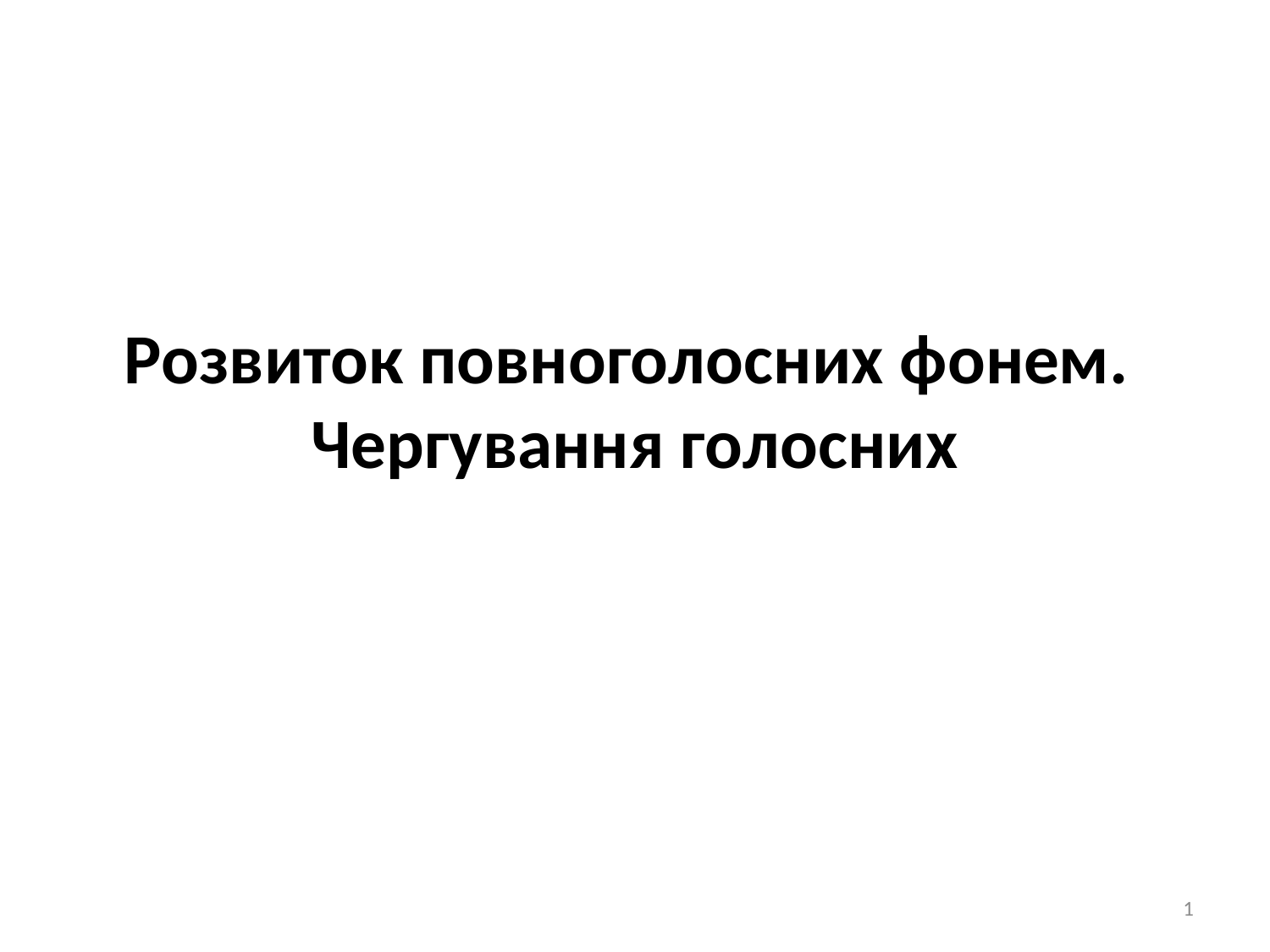

# Розвиток повноголосних фонем. Чергування голосних
1